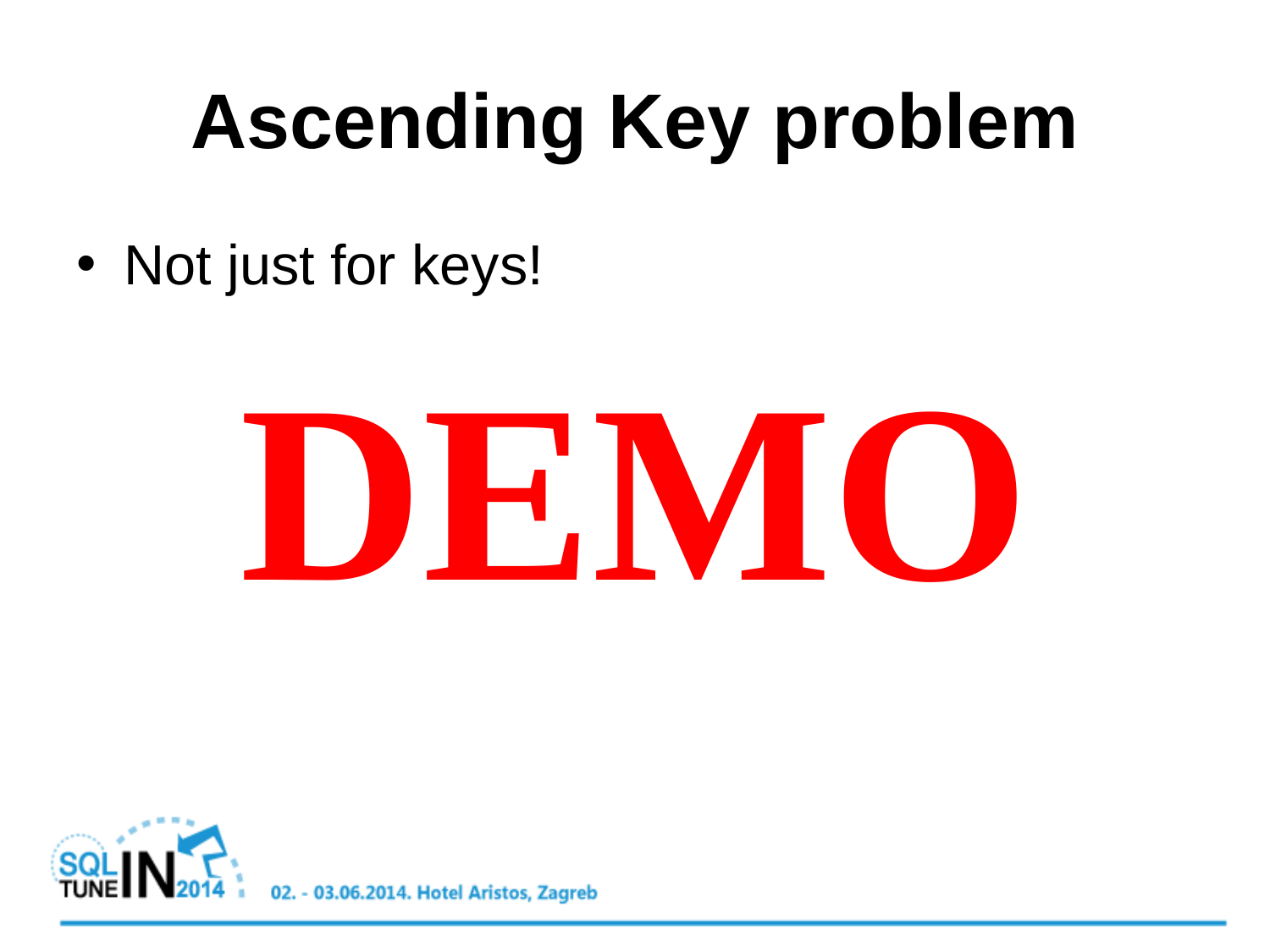

# Ascending Key problem
DEMO
Not just for keys!